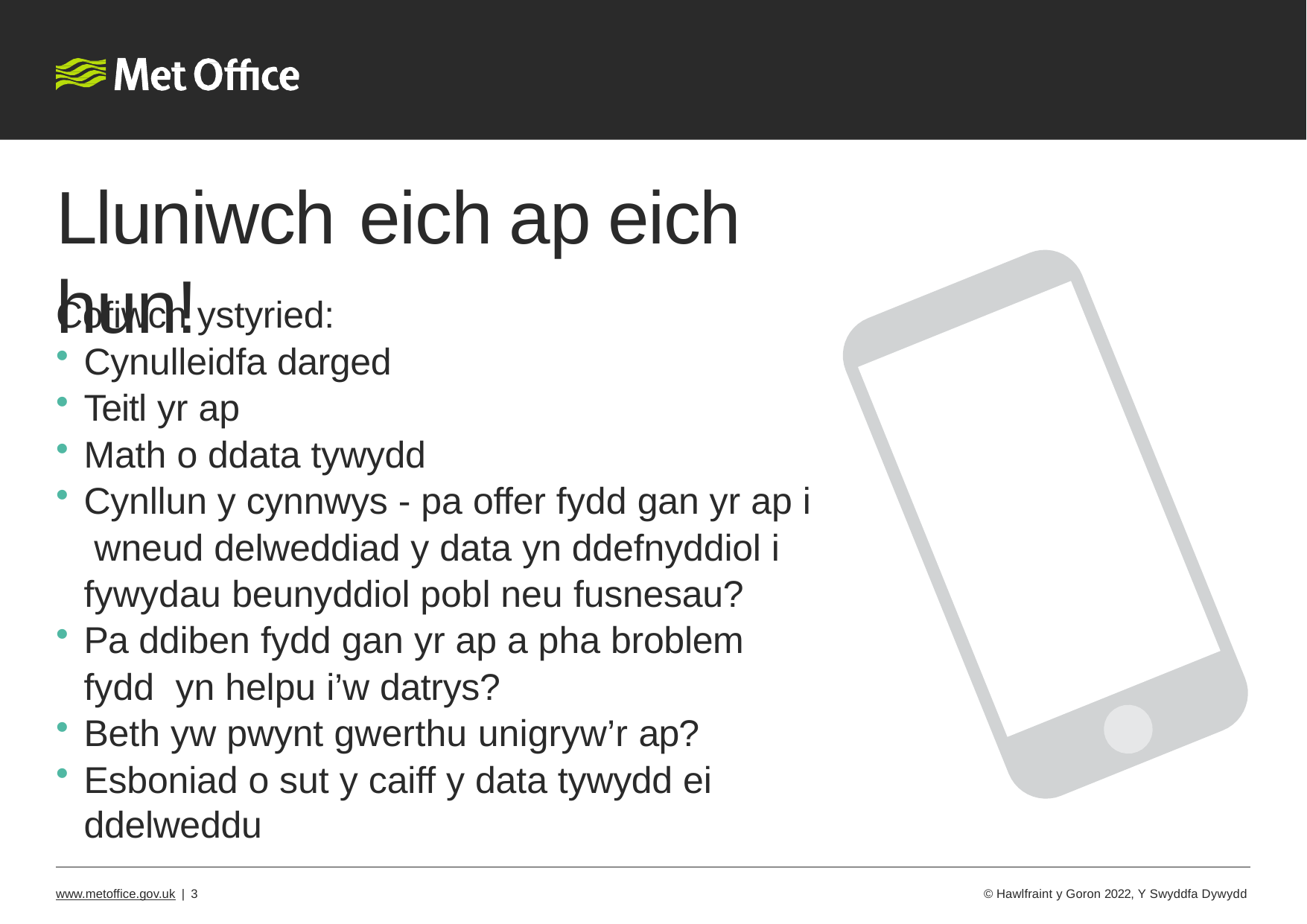

# Lluniwch	eich	ap	eich hun!

Cofiwch ystyried:
Cynulleidfa darged
Teitl yr ap
Math o ddata tywydd
Cynllun y cynnwys - pa offer fydd gan yr ap i  wneud delweddiad y data yn ddefnyddiol i  fywydau beunyddiol pobl neu fusnesau?
Pa ddiben fydd gan yr ap a pha broblem fydd  yn helpu i’w datrys?
Beth yw pwynt gwerthu unigryw’r ap?
Esboniad o sut y caiff y data tywydd ei ddelweddu
www.metoffice.gov.uk | 3
© Hawlfraint y Goron 2022, Y Swyddfa Dywydd